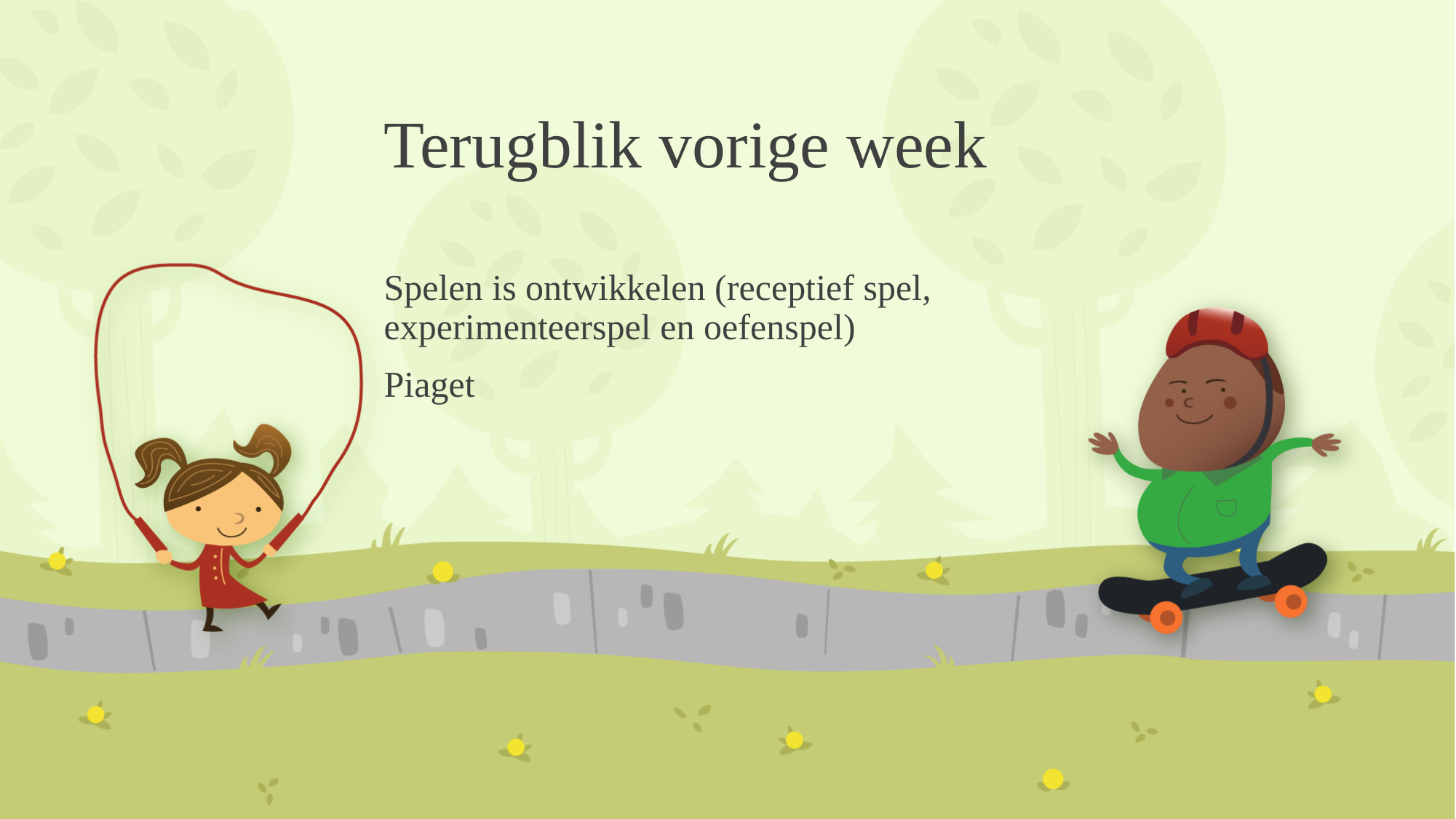

# Terugblik vorige week
Spelen is ontwikkelen (receptief spel, experimenteerspel en oefenspel)
Piaget